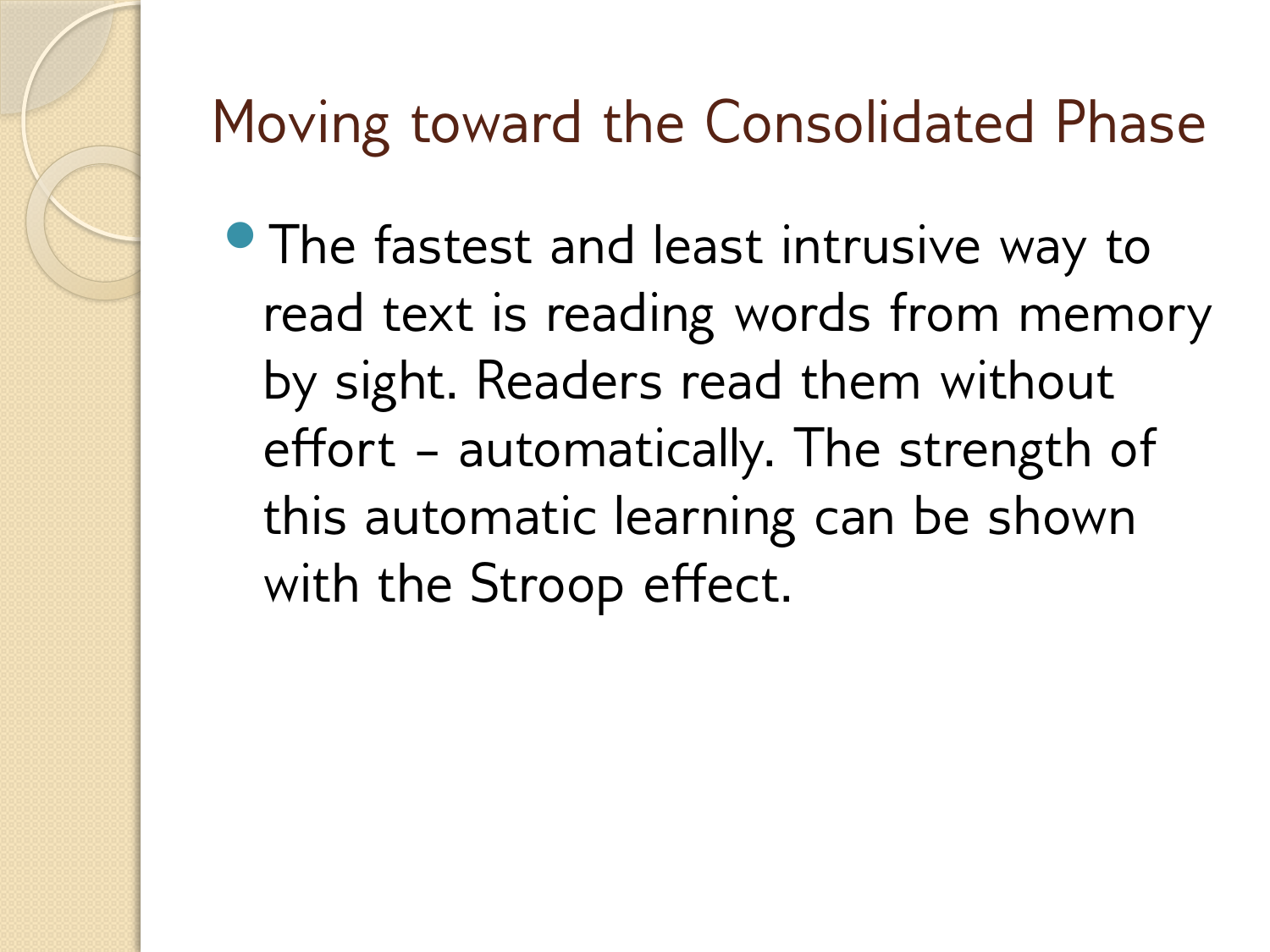

# Moving toward the Consolidated Phase
The fastest and least intrusive way to read text is reading words from memory by sight. Readers read them without effort – automatically. The strength of this automatic learning can be shown with the Stroop effect.